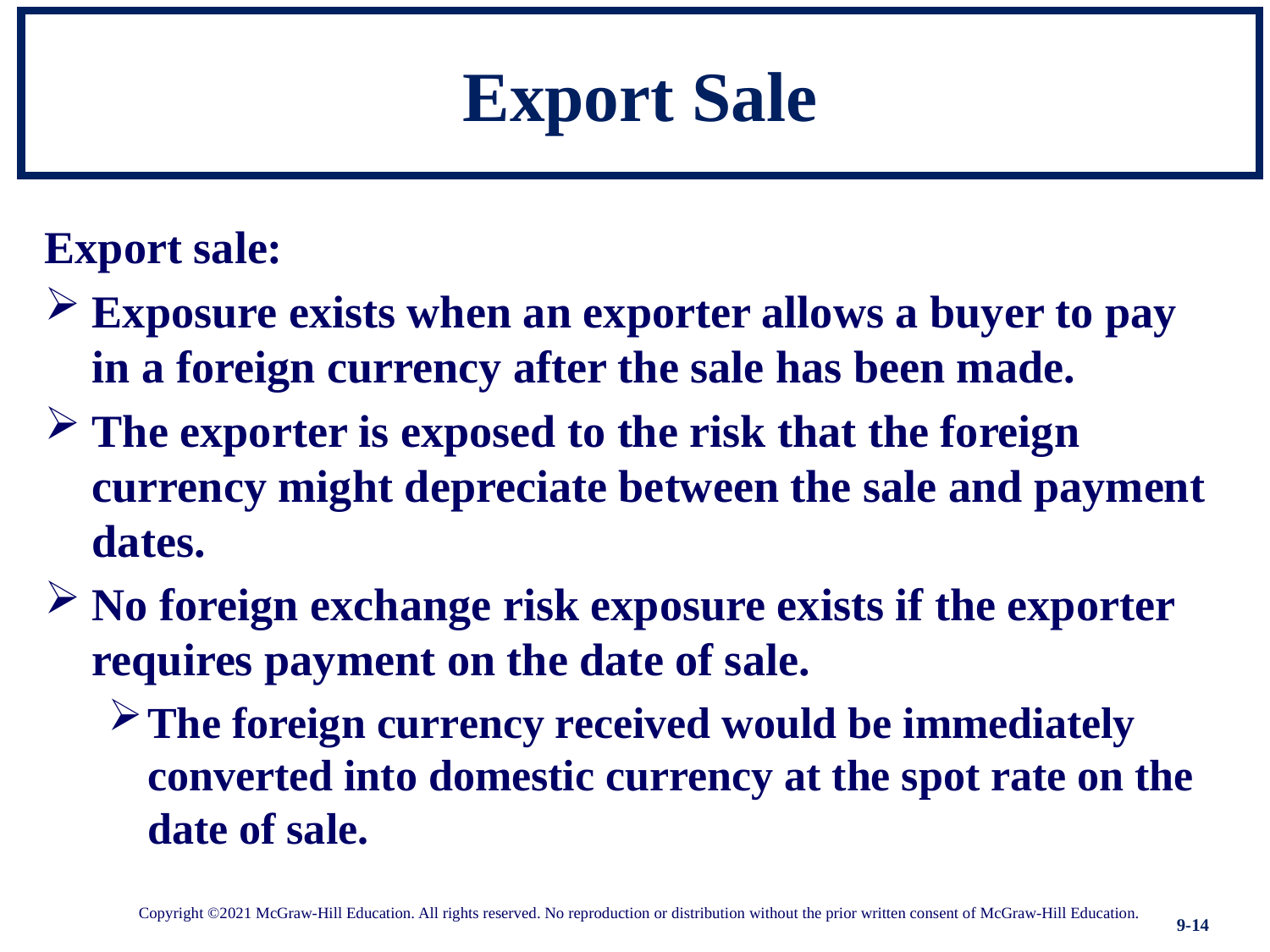

# Export Sale
Export sale:
Exposure exists when an exporter allows a buyer to pay in a foreign currency after the sale has been made.
The exporter is exposed to the risk that the foreign currency might depreciate between the sale and payment dates.
No foreign exchange risk exposure exists if the exporter requires payment on the date of sale.
The foreign currency received would be immediately converted into domestic currency at the spot rate on the date of sale.
Copyright ©2021 McGraw-Hill Education. All rights reserved. No reproduction or distribution without the prior written consent of McGraw-Hill Education.
9-14